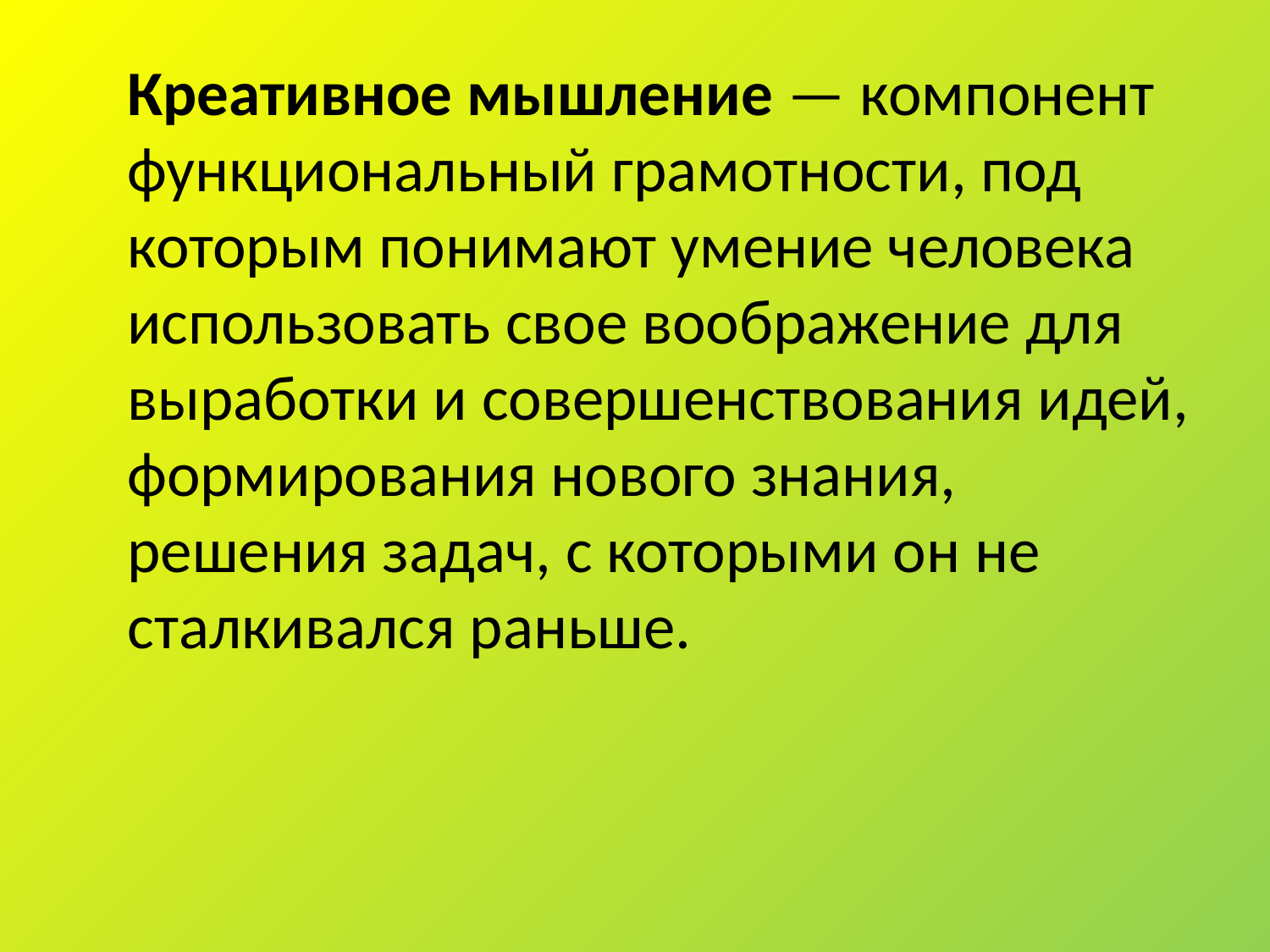

Креативное мышление — компонент функциональный грамотности, под которым понимают умение человека использовать свое воображение для выработки и совершенствования идей, формирования нового знания, решения задач, с которыми он не сталкивался раньше.